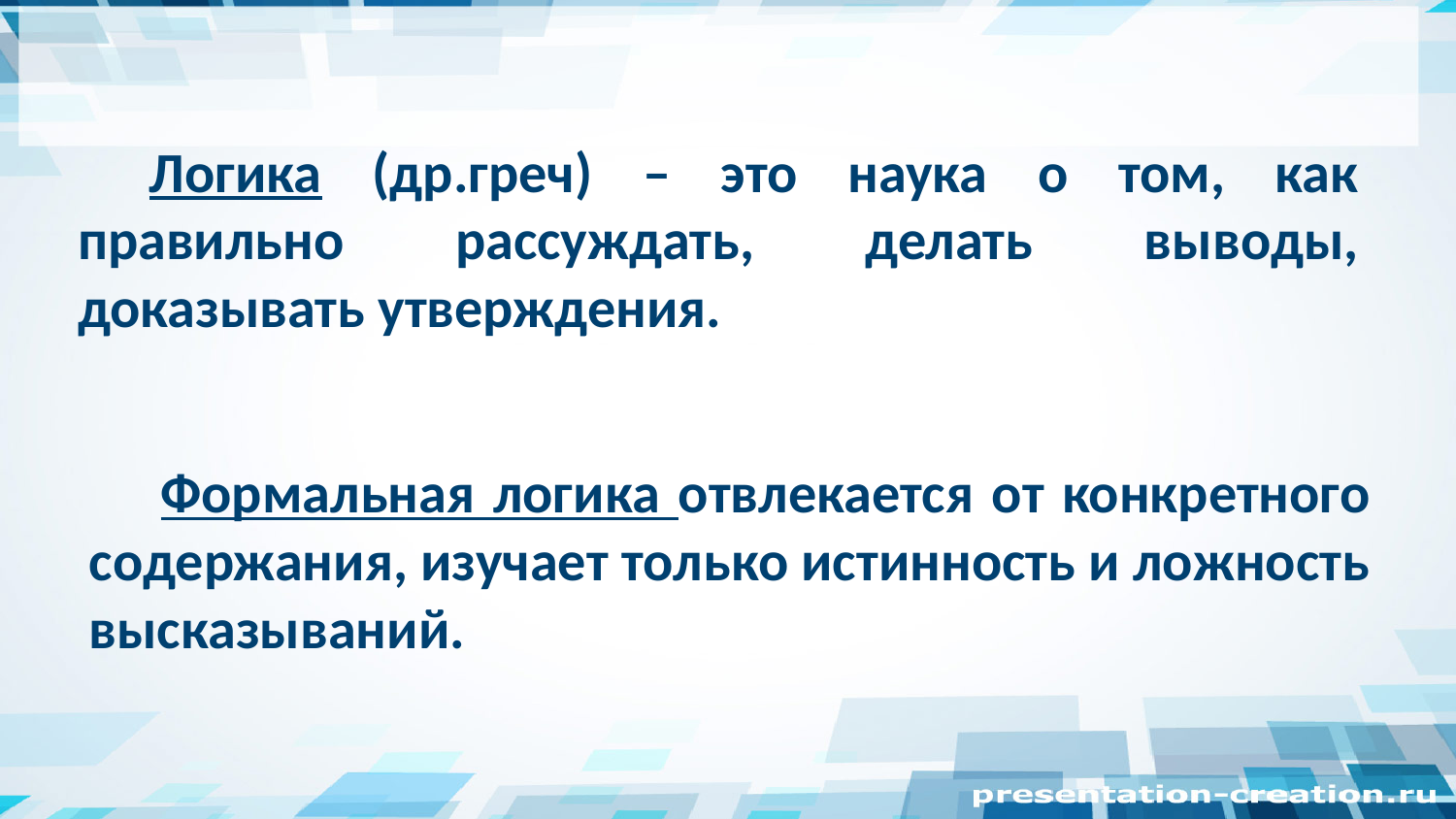

# Логика (др.греч) – это наука о том, как правильно рассуждать, делать выводы, доказывать утверждения.
Формальная логика отвлекается от конкретного содержания, изучает только истинность и ложность высказываний.